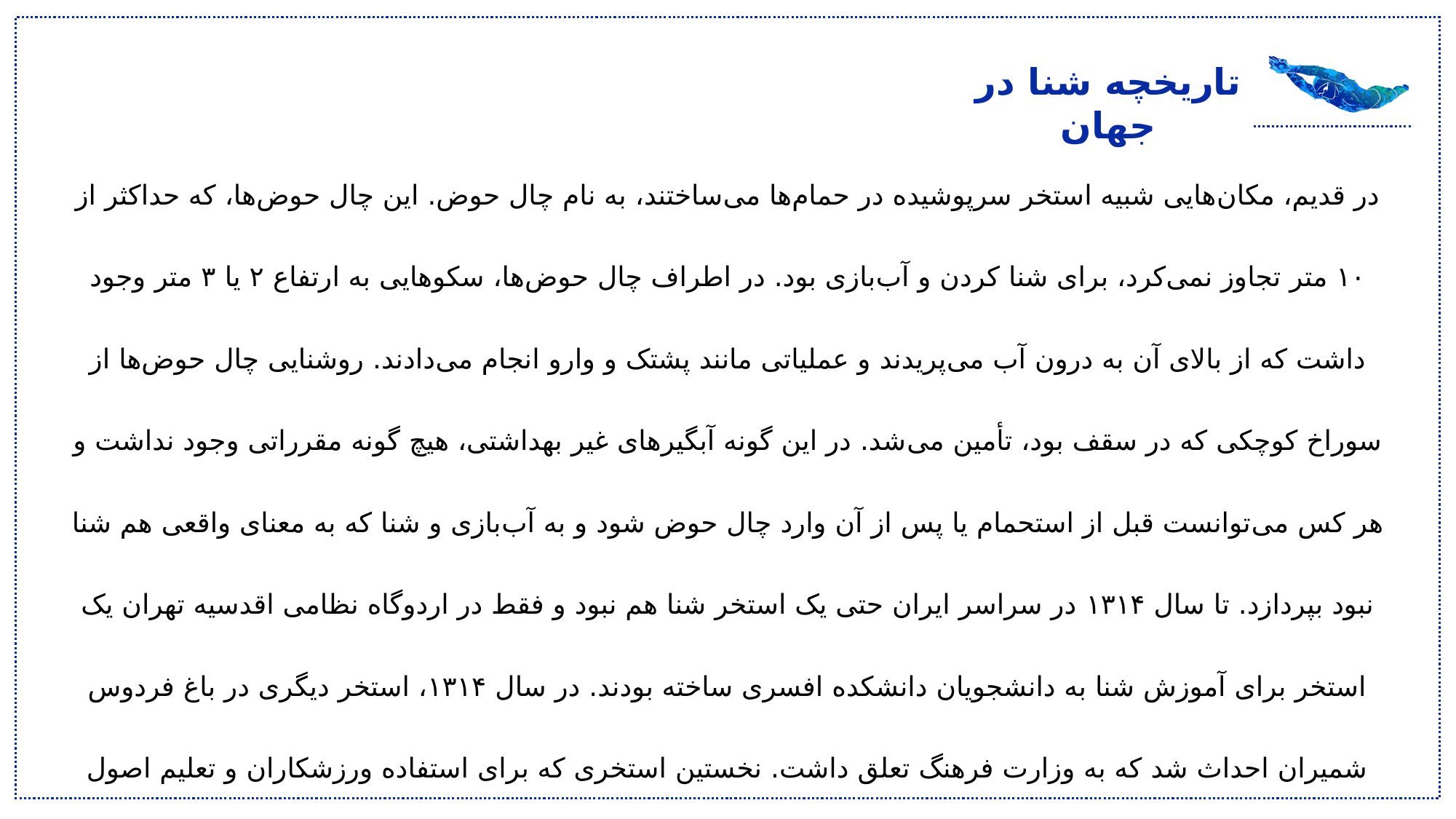

تاریخچه شنا در جهان
در قدیم، مکان‌هایی شبیه استخر سرپوشیده در حمام‌ها می‌ساختند، به نام چال حوض. این چال حوض‌ها، که حداکثر از ۱۰ متر تجاوز نمی‌کرد، برای شنا کردن و آب‌بازی بود. در اطراف چال حوض‌ها، سکوهایی به ارتفاع ۲ یا ۳ متر وجود داشت که از بالای آن به درون آب می‌پریدند و عملیاتی مانند پشتک و وارو انجام می‌دادند. روشنایی چال حوض‌ها از سوراخ کوچکی که در سقف بود، تأمین می‌شد. در این گونه آبگیرهای غیر بهداشتی، هیچ گونه مقرراتی وجود نداشت و هر کس می‌توانست قبل از استحمام یا پس از آن وارد چال حوض شود و به آب‌بازی و شنا که به معنای واقعی هم شنا نبود بپردازد. تا سال ۱۳۱۴ در سراسر ایران حتی یک استخر شنا هم نبود و فقط در اردوگاه نظامی اقدسیه تهران یک استخر برای آموزش شنا به دانشجویان دانشکده افسری ساخته بودند. در سال ۱۳۱۴، استخر دیگری در باغ فردوس شمیران احداث شد که به وزارت فرهنگ تعلق داشت. نخستین استخری که برای استفاده ورزشکاران و تعلیم اصول جدید شنا به آن‌ها به وجود آمد، در سال ۱۳۱۴در منظریه تهران بود که یک مربی ورزش خارجی به نام «گیبسون» بر آن نظارت می‌کرد.